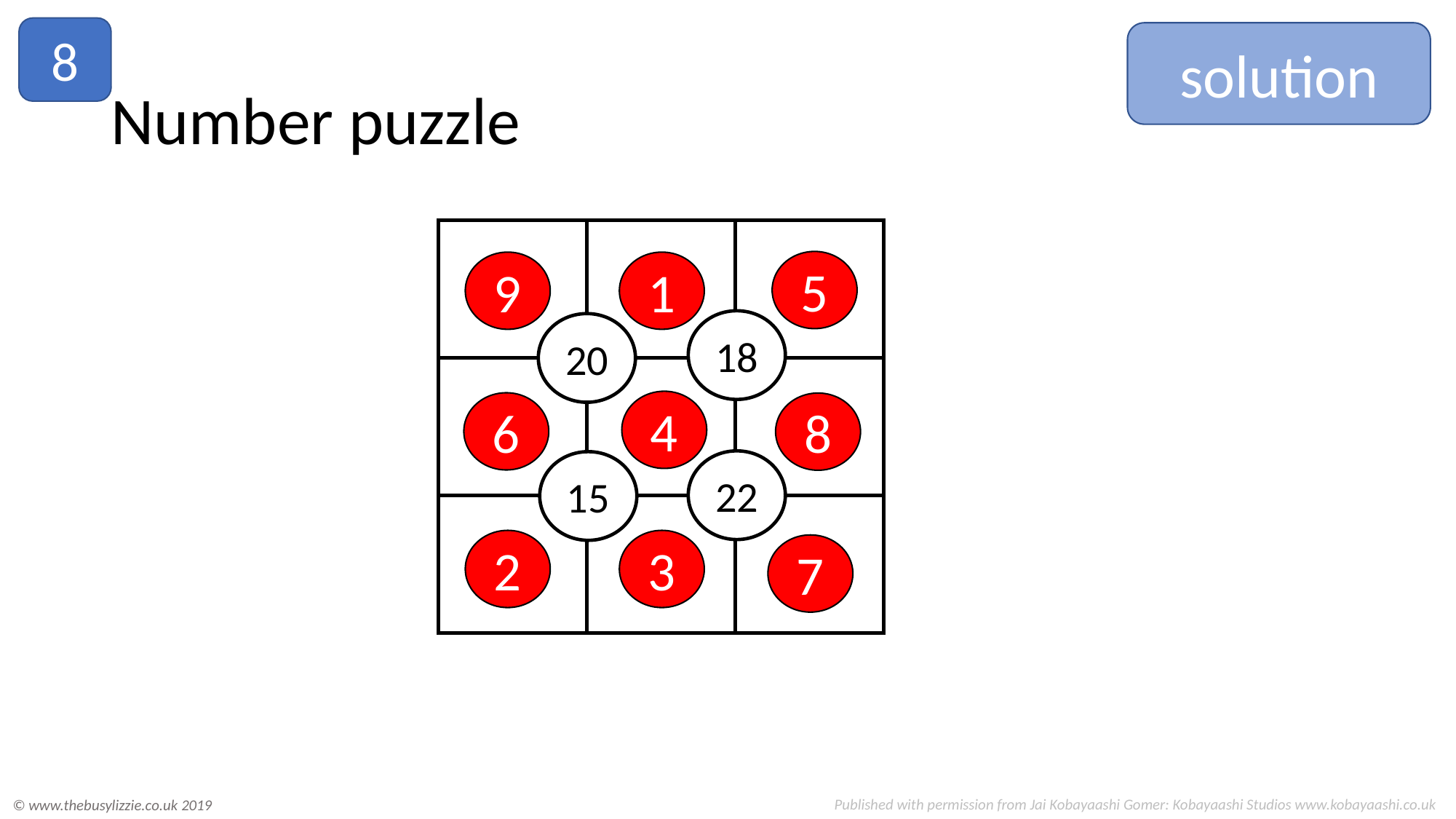

8
solution
# Number puzzle

18
20

22
15

5
9
1
4
6
8
3
2
7
Published with permission from Jai Kobayaashi Gomer: Kobayaashi Studios www.kobayaashi.co.uk
© www.thebusylizzie.co.uk 2019